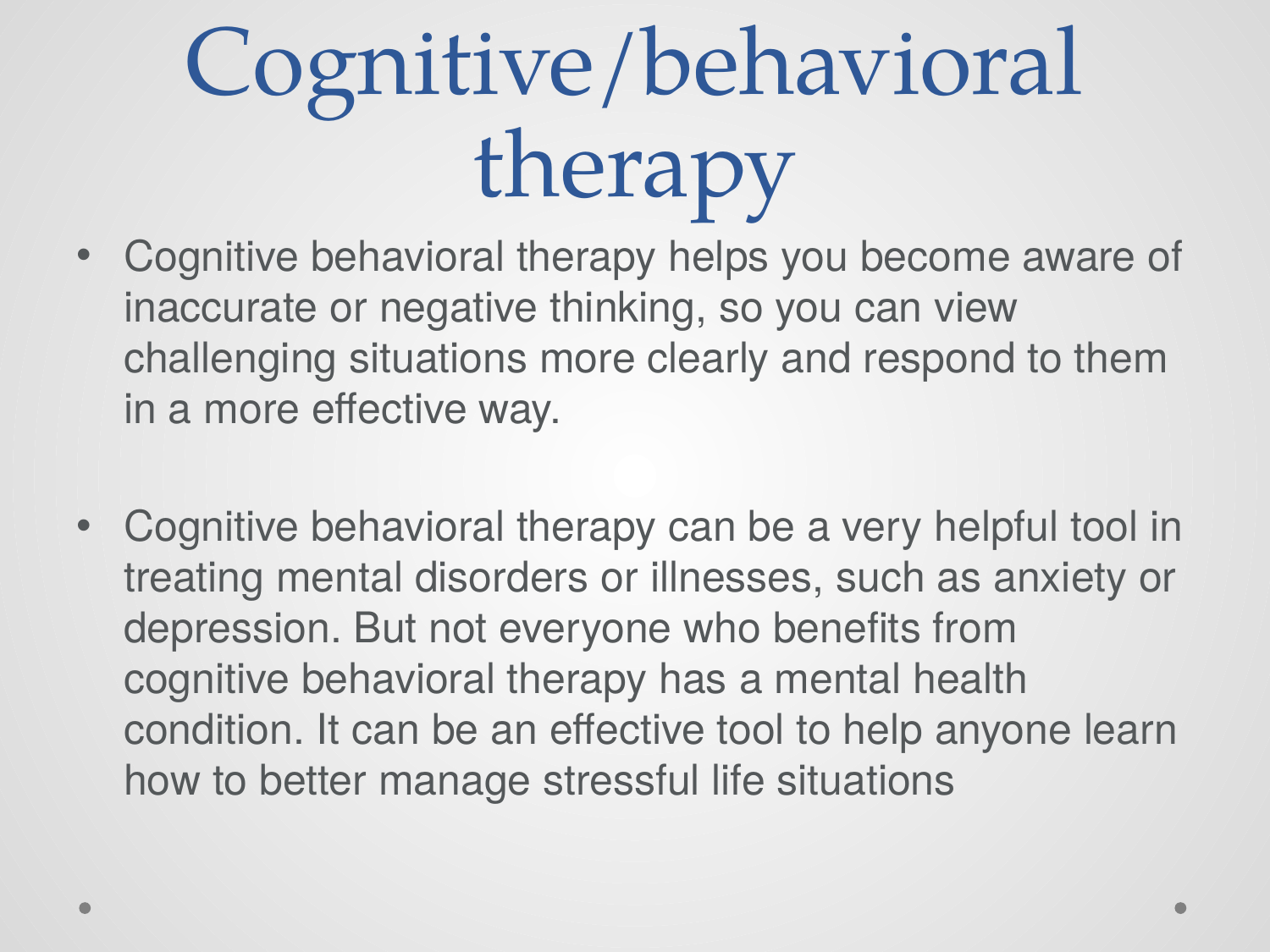

# Cognitive/behavioral therapy
Cognitive behavioral therapy helps you become aware of inaccurate or negative thinking, so you can view challenging situations more clearly and respond to them in a more effective way.

Cognitive behavioral therapy can be a very helpful tool in treating mental disorders or illnesses, such as anxiety or depression. But not everyone who benefits from cognitive behavioral therapy has a mental health condition. It can be an effective tool to help anyone learn how to better manage stressful life situations